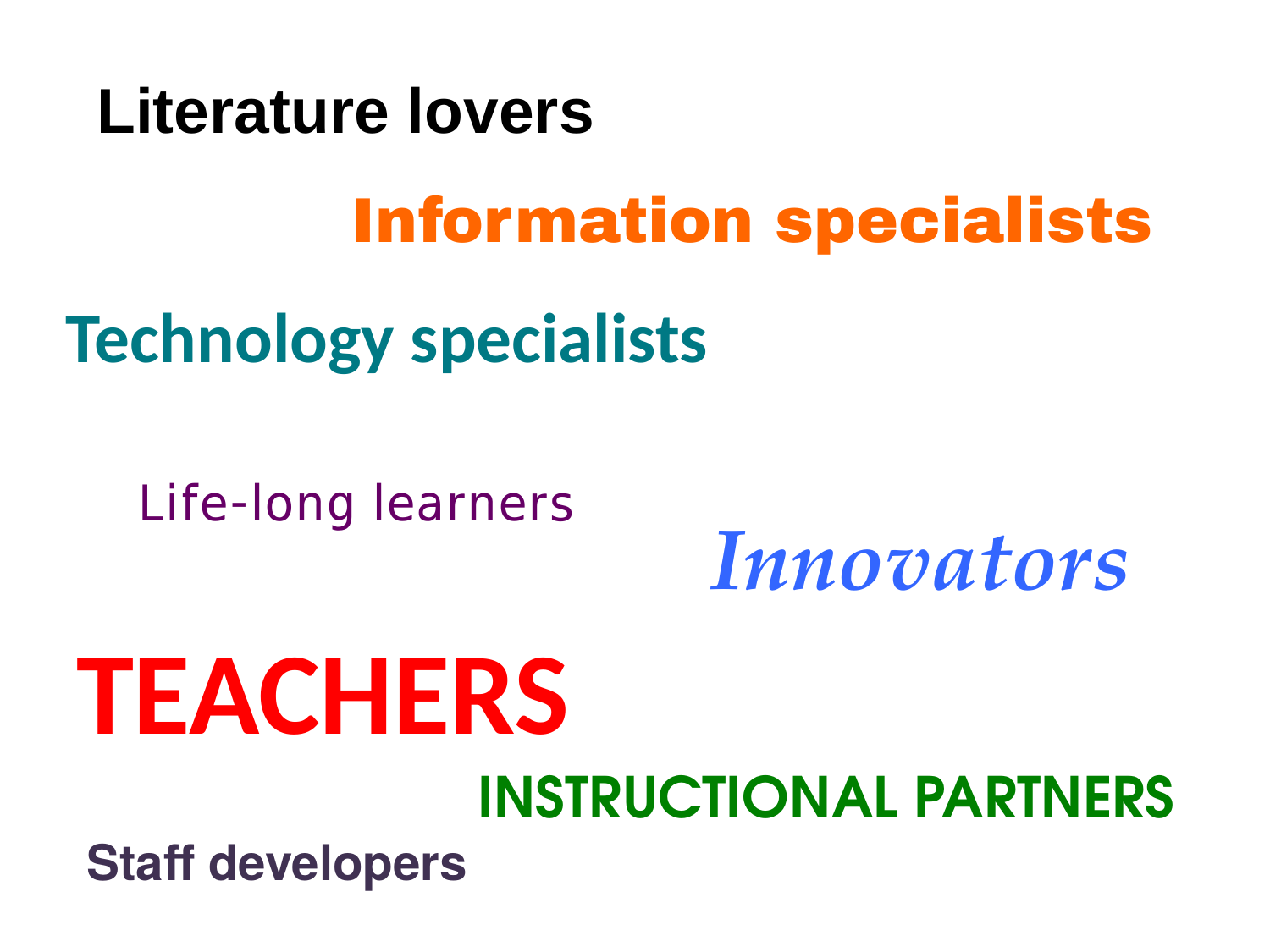

Literature lovers
Information specialists
Technology specialists
Life-long learners
Innovators
# TEACHERS
INSTRUCTIONAL PARTNERS
Staff developers